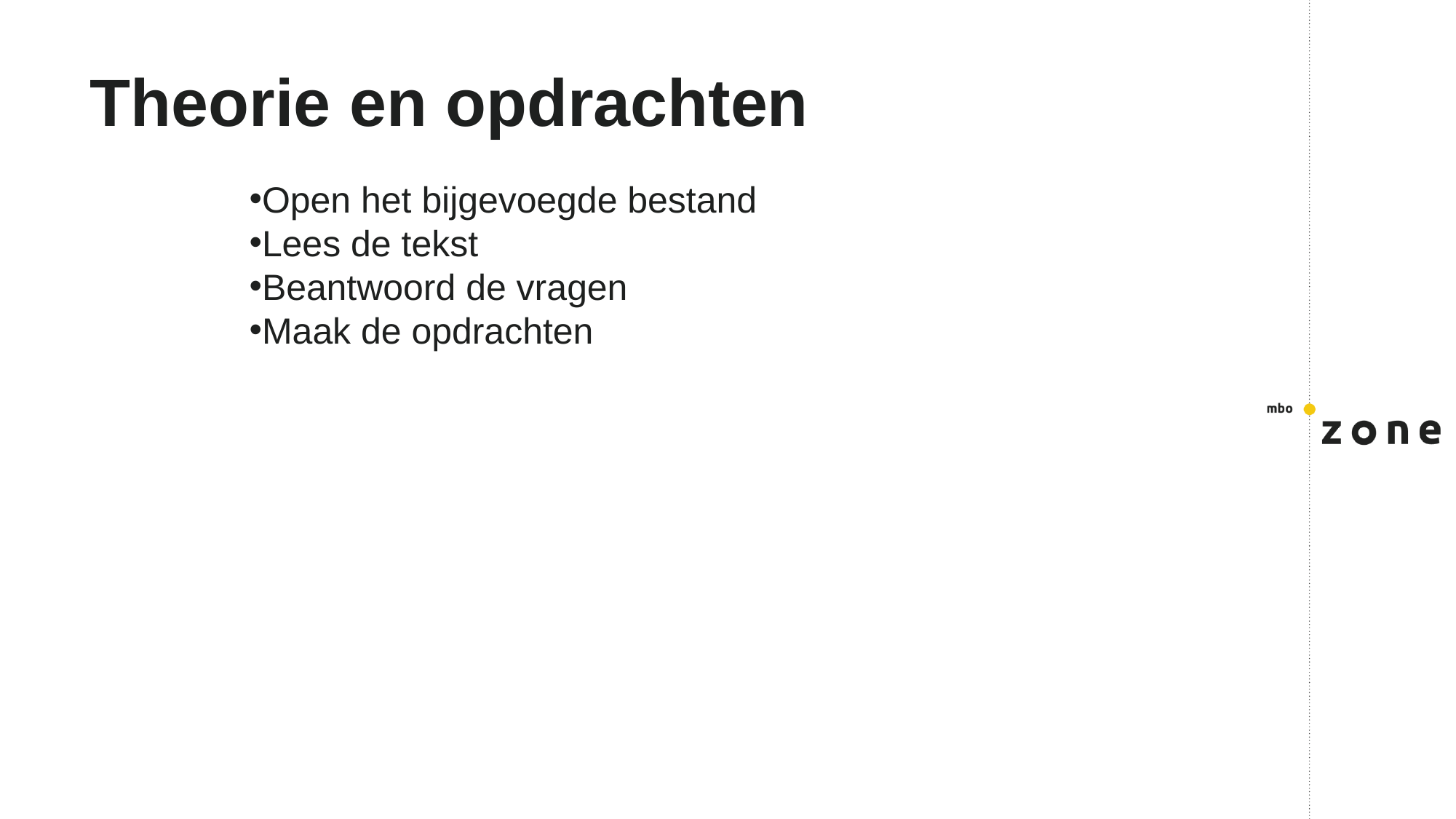

# Theorie en opdrachten
Open het bijgevoegde bestand
Lees de tekst
Beantwoord de vragen
Maak de opdrachten